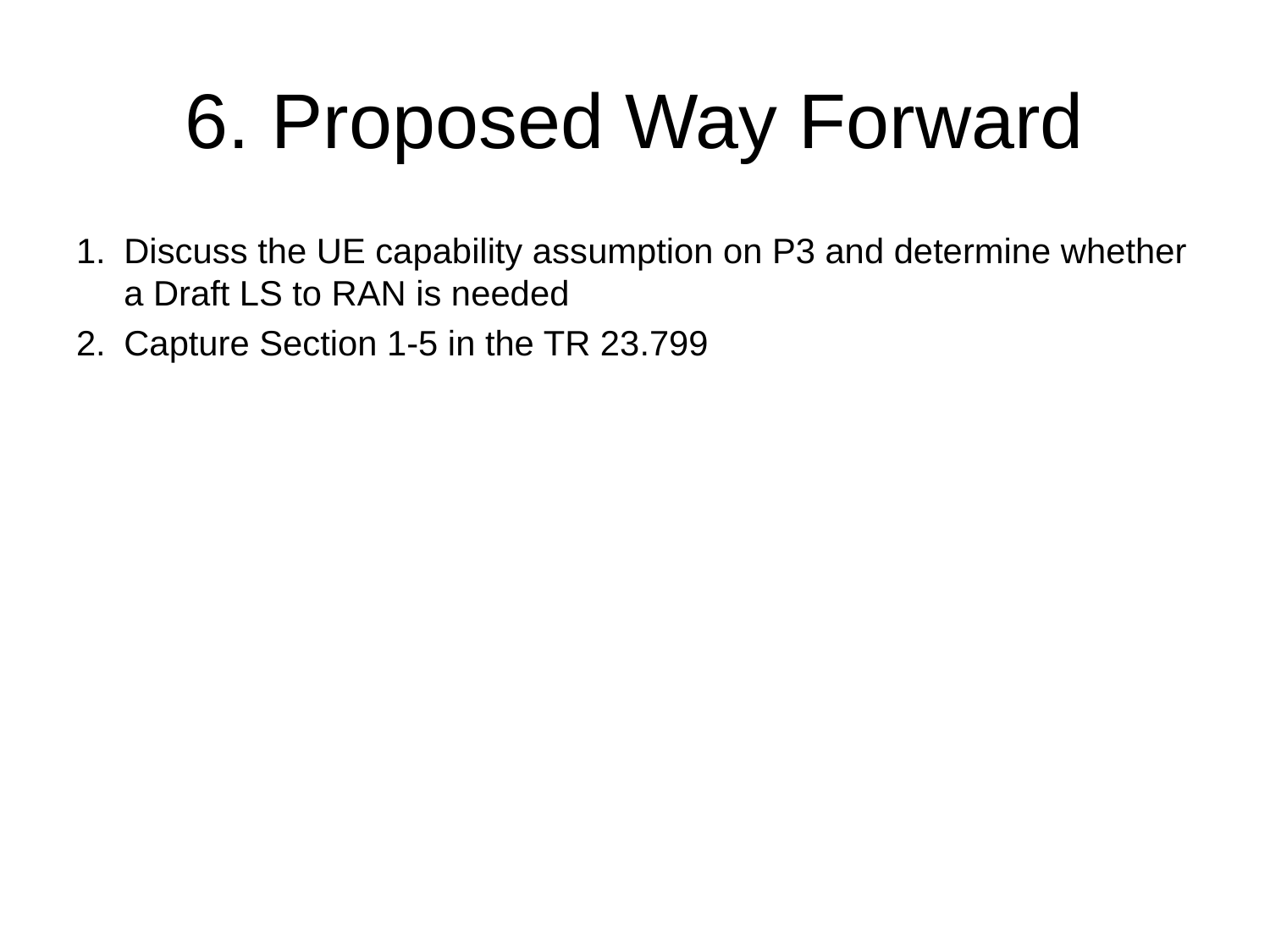

# 6. Proposed Way Forward
Discuss the UE capability assumption on P3 and determine whether a Draft LS to RAN is needed
Capture Section 1-5 in the TR 23.799